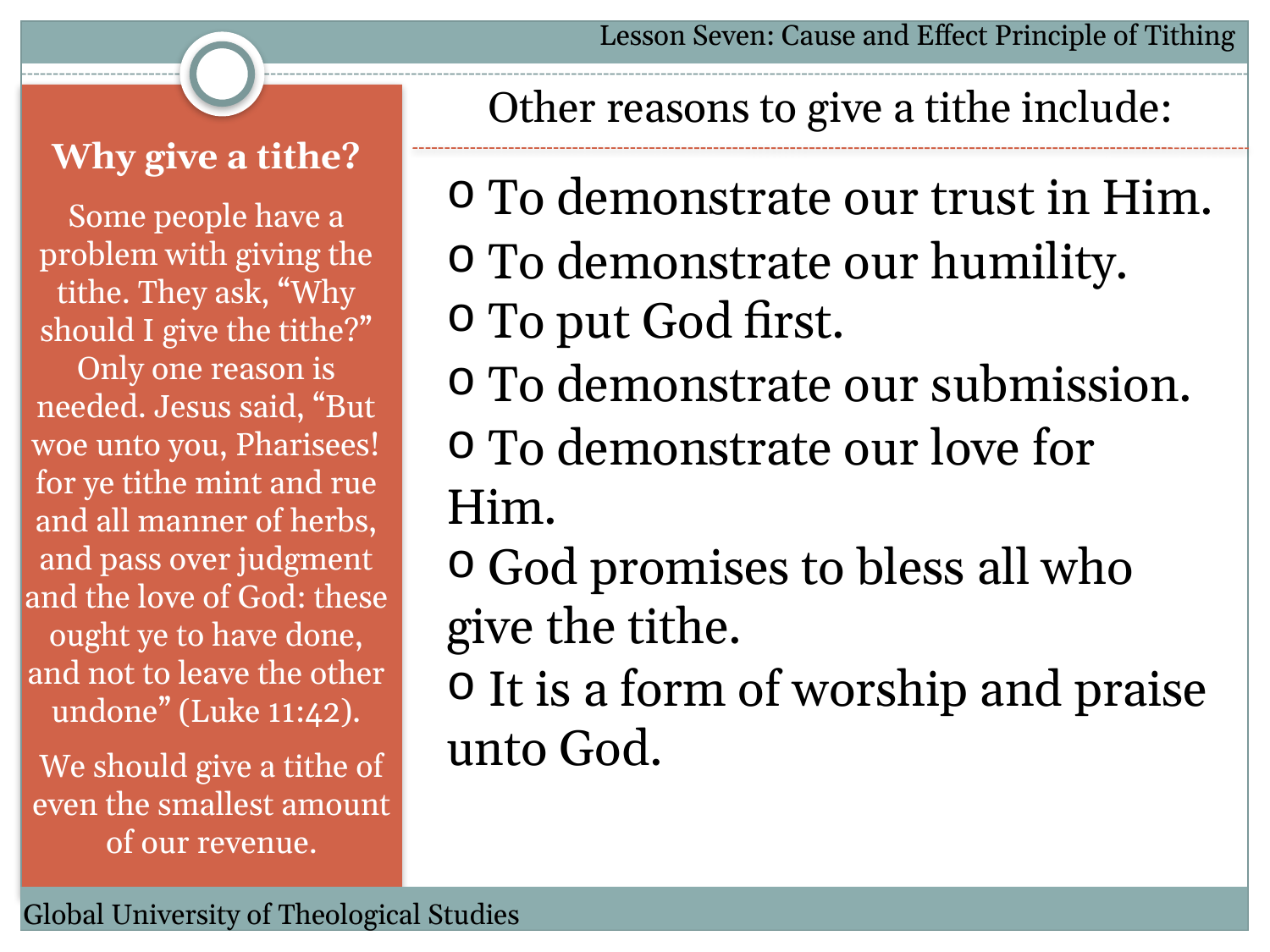

Lesson Seven: Cause and Effect Principle of Tithing
Other reasons to give a tithe include:
Why give a tithe?
 To demonstrate our trust in Him.
Some people have a problem with giving the tithe. They ask, “Why should I give the tithe?” Only one reason is needed. Jesus said, “But woe unto you, Pharisees! for ye tithe mint and rue and all manner of herbs, and pass over judgment and the love of God: these ought ye to have done, and not to leave the other undone” (Luke 11:42).
 To demonstrate our humility.
 To put God first.
 To demonstrate our submission.
 To demonstrate our love for Him.
 God promises to bless all who give the tithe.
 It is a form of worship and praise unto God.
We should give a tithe of even the smallest amount of our revenue.
Global University of Theological Studies